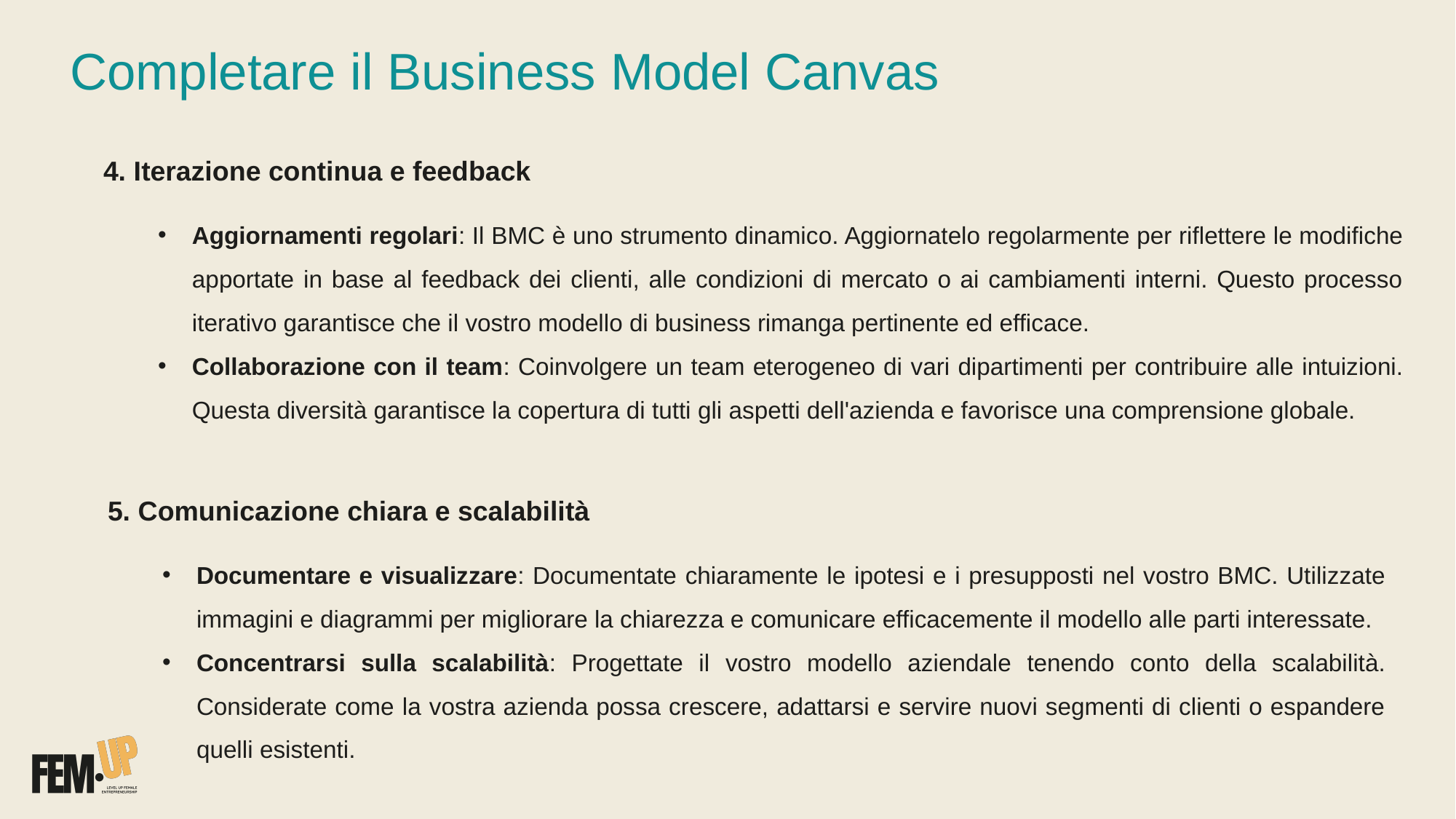

# Completare il Business Model Canvas
4. Iterazione continua e feedback

Aggiornamenti regolari: Il BMC è uno strumento dinamico. Aggiornatelo regolarmente per riflettere le modifiche apportate in base al feedback dei clienti, alle condizioni di mercato o ai cambiamenti interni. Questo processo iterativo garantisce che il vostro modello di business rimanga pertinente ed efficace.
Collaborazione con il team: Coinvolgere un team eterogeneo di vari dipartimenti per contribuire alle intuizioni. Questa diversità garantisce la copertura di tutti gli aspetti dell'azienda e favorisce una comprensione globale.
5. Comunicazione chiara e scalabilità

Documentare e visualizzare: Documentate chiaramente le ipotesi e i presupposti nel vostro BMC. Utilizzate immagini e diagrammi per migliorare la chiarezza e comunicare efficacemente il modello alle parti interessate.
Concentrarsi sulla scalabilità: Progettate il vostro modello aziendale tenendo conto della scalabilità. Considerate come la vostra azienda possa crescere, adattarsi e servire nuovi segmenti di clienti o espandere quelli esistenti.